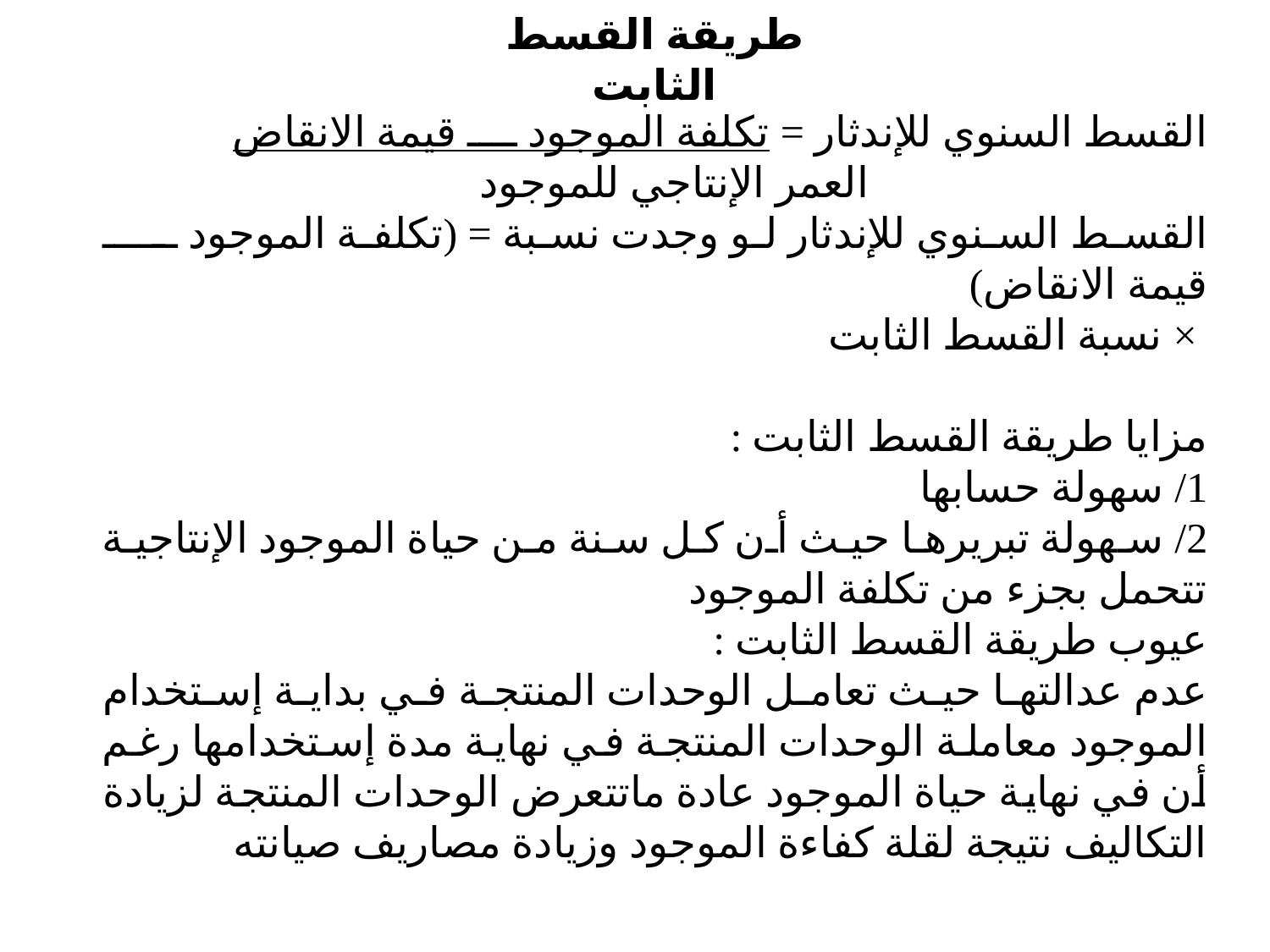

طريقة القسط الثابت
القسط السنوي للإندثار = تكلفة الموجود ــــ قيمة الانقاض
                                العمر الإنتاجي للموجود
القسط السنوي للإندثار لو وجدت نسبة = (تكلفة الموجود ـــــ قيمة الانقاض)
 × نسبة القسط الثابت

مزايا طريقة القسط الثابت :
1/ سهولة حسابها
2/ سهولة تبريرها حيث أن كل سنة من حياة الموجود الإنتاجية تتحمل بجزء من تكلفة الموجود
عيوب طريقة القسط الثابت :
عدم عدالتها حيث تعامل الوحدات المنتجة في بداية إستخدام الموجود معاملة الوحدات المنتجة في نهاية مدة إستخدامها رغم أن في نهاية حياة الموجود عادة ماتتعرض الوحدات المنتجة لزيادة التكاليف نتيجة لقلة كفاءة الموجود وزيادة مصاريف صيانته